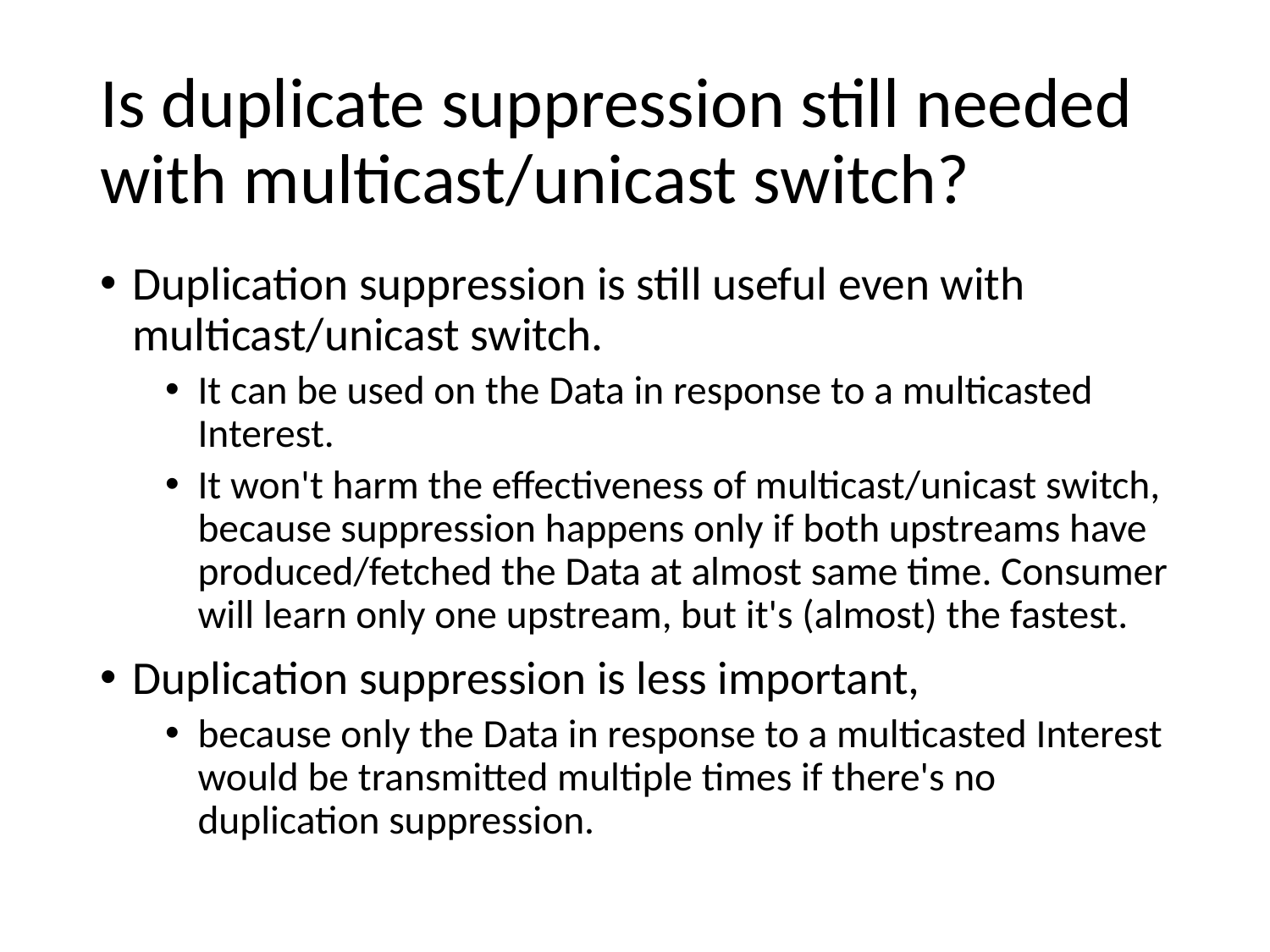

# Is duplicate suppression still needed with multicast/unicast switch?
Duplication suppression is still useful even with multicast/unicast switch.
It can be used on the Data in response to a multicasted Interest.
It won't harm the effectiveness of multicast/unicast switch, because suppression happens only if both upstreams have produced/fetched the Data at almost same time. Consumer will learn only one upstream, but it's (almost) the fastest.
Duplication suppression is less important,
because only the Data in response to a multicasted Interest would be transmitted multiple times if there's no duplication suppression.